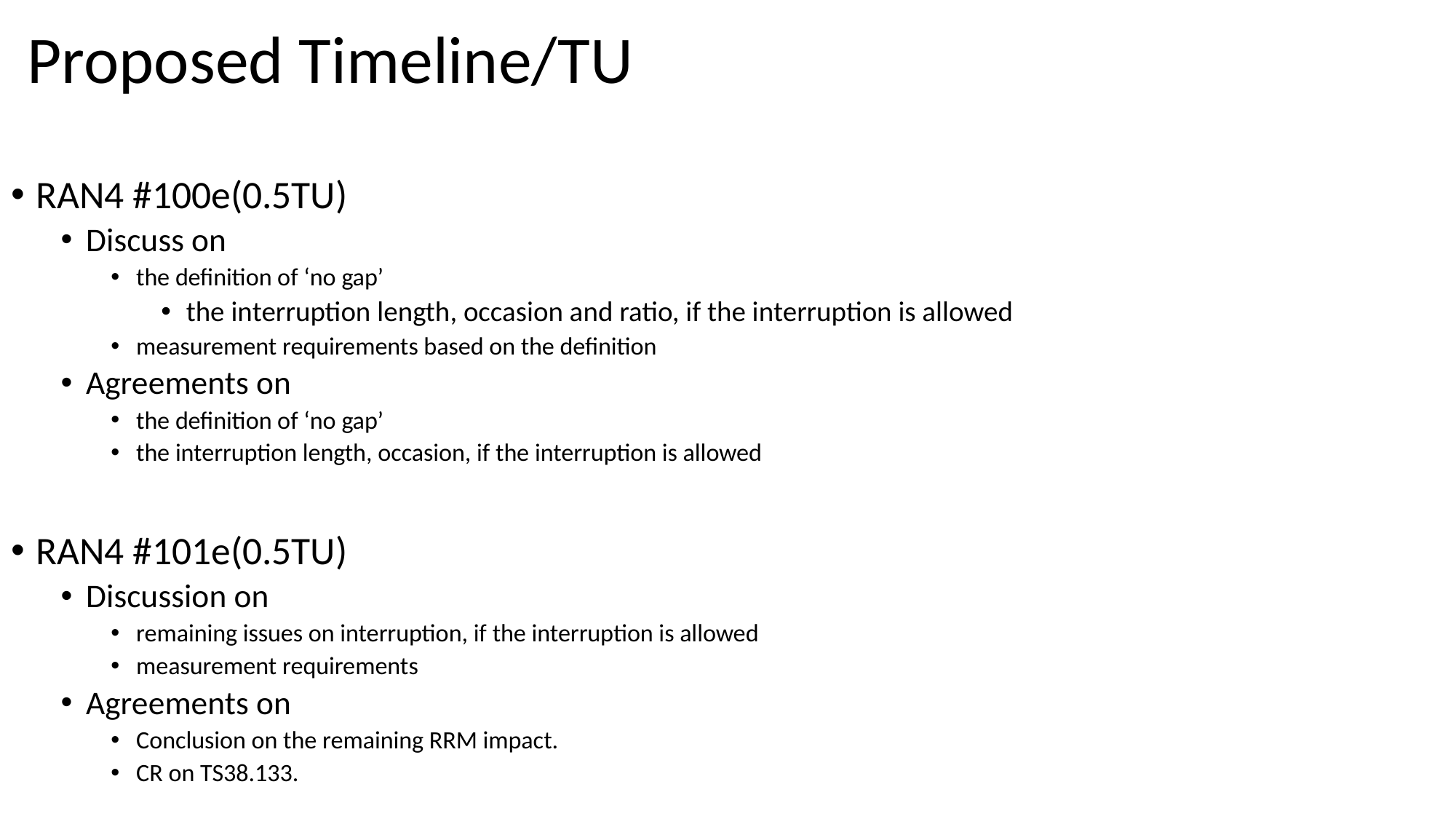

# Proposed Timeline/TU
RAN4 #100e(0.5TU)
Discuss on
the definition of ‘no gap’
the interruption length, occasion and ratio, if the interruption is allowed
measurement requirements based on the definition
Agreements on
the definition of ‘no gap’
the interruption length, occasion, if the interruption is allowed

RAN4 #101e(0.5TU)
Discussion on
remaining issues on interruption, if the interruption is allowed
measurement requirements
Agreements on
Conclusion on the remaining RRM impact.
CR on TS38.133.